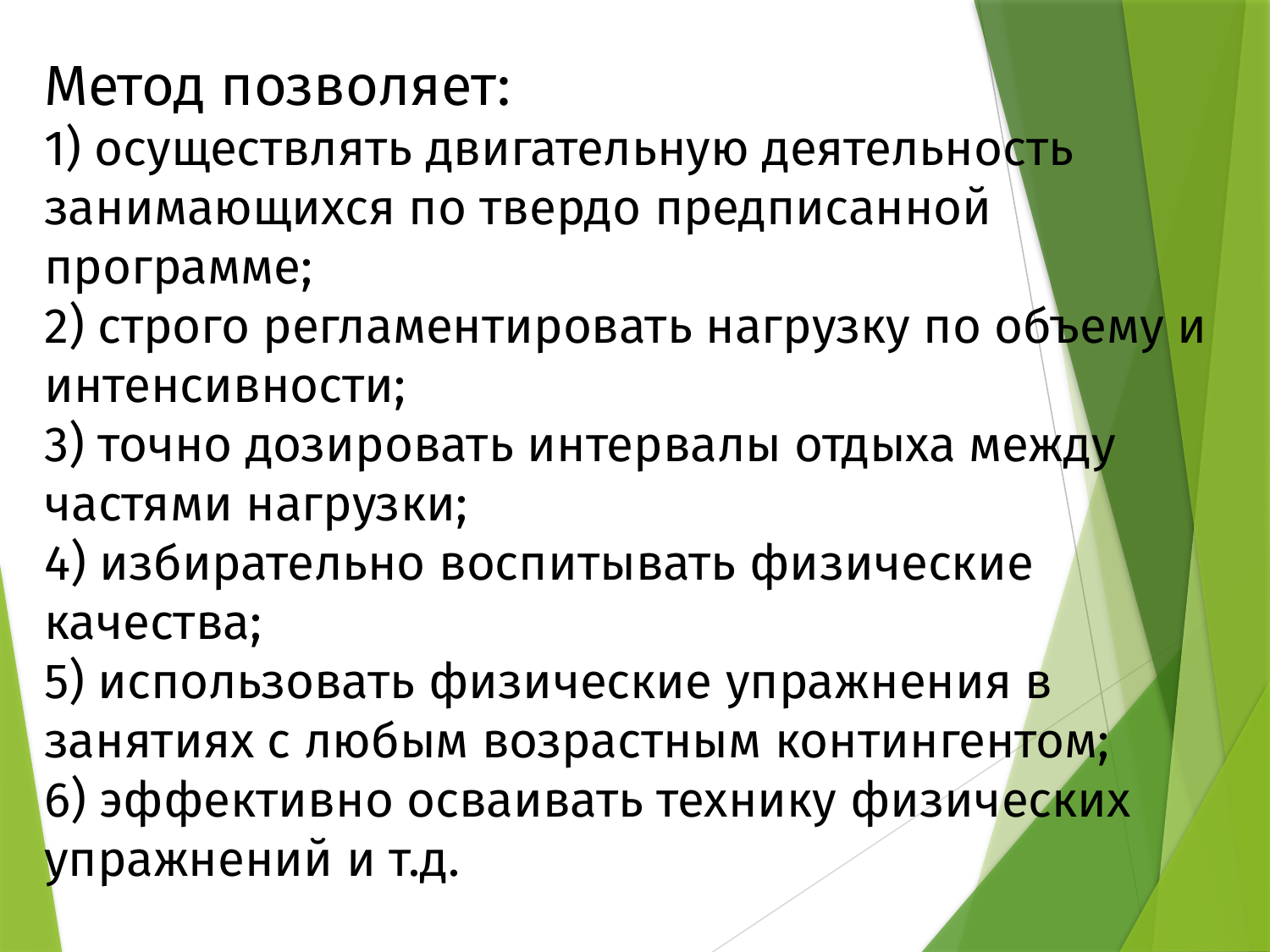

Метод позволяет:
1) осуществлять двигательную деятельность занимающихся по твердо предписанной программе;
2) строго регламентировать нагрузку по объему и интенсивности;
3) точно дозировать интервалы отдыха между частями нагрузки;
4) избирательно воспитывать физические качества;
5) использовать физические упражнения в занятиях с любым возрастным контингентом;
6) эффективно осваивать технику физических упражнений и т.д.